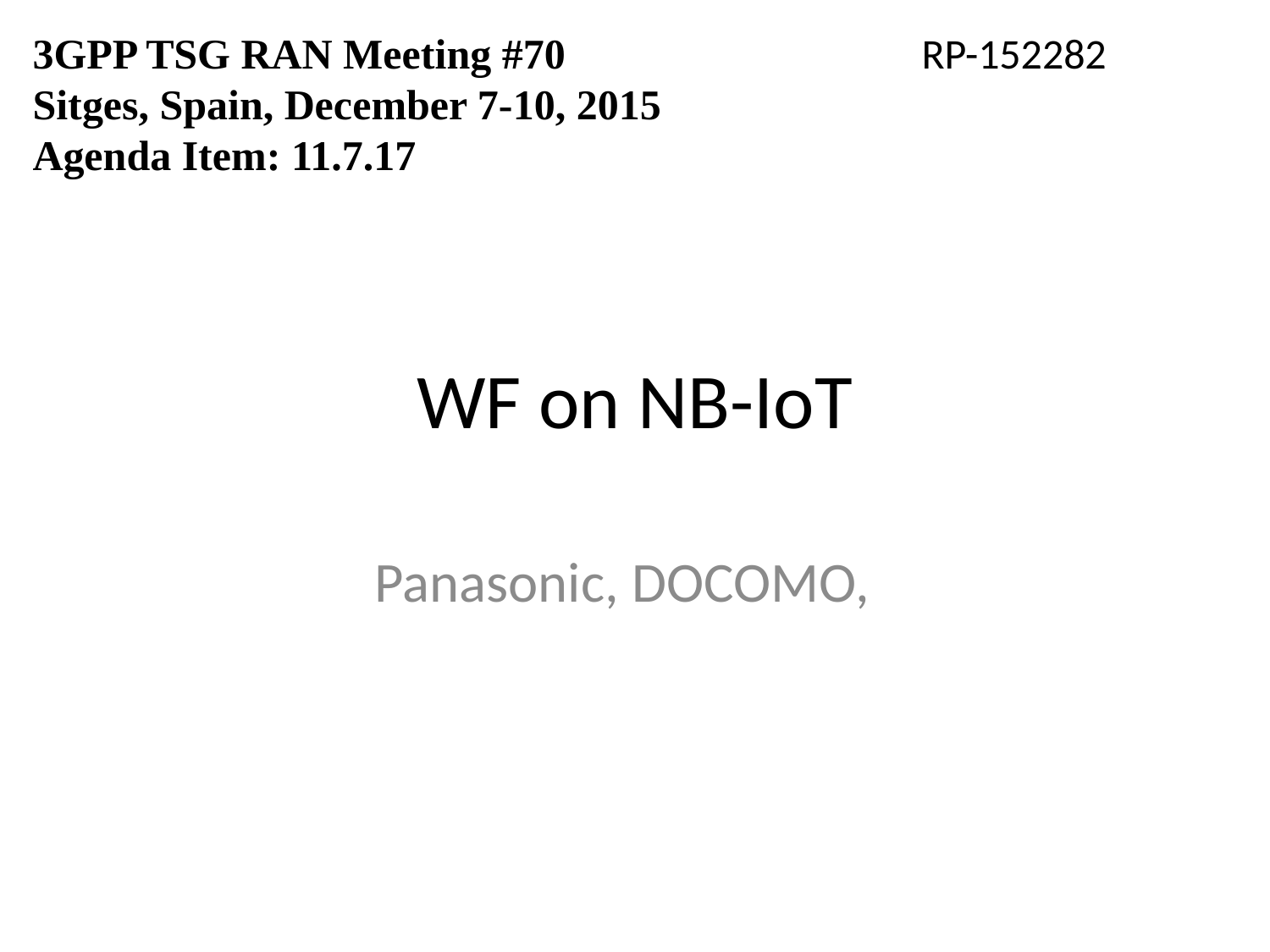

3GPP TSG RAN Meeting #70		RP-152282
Sitges, Spain, December 7-10, 2015
Agenda Item: 11.7.17

# WF on NB-IoT
Panasonic, DOCOMO,